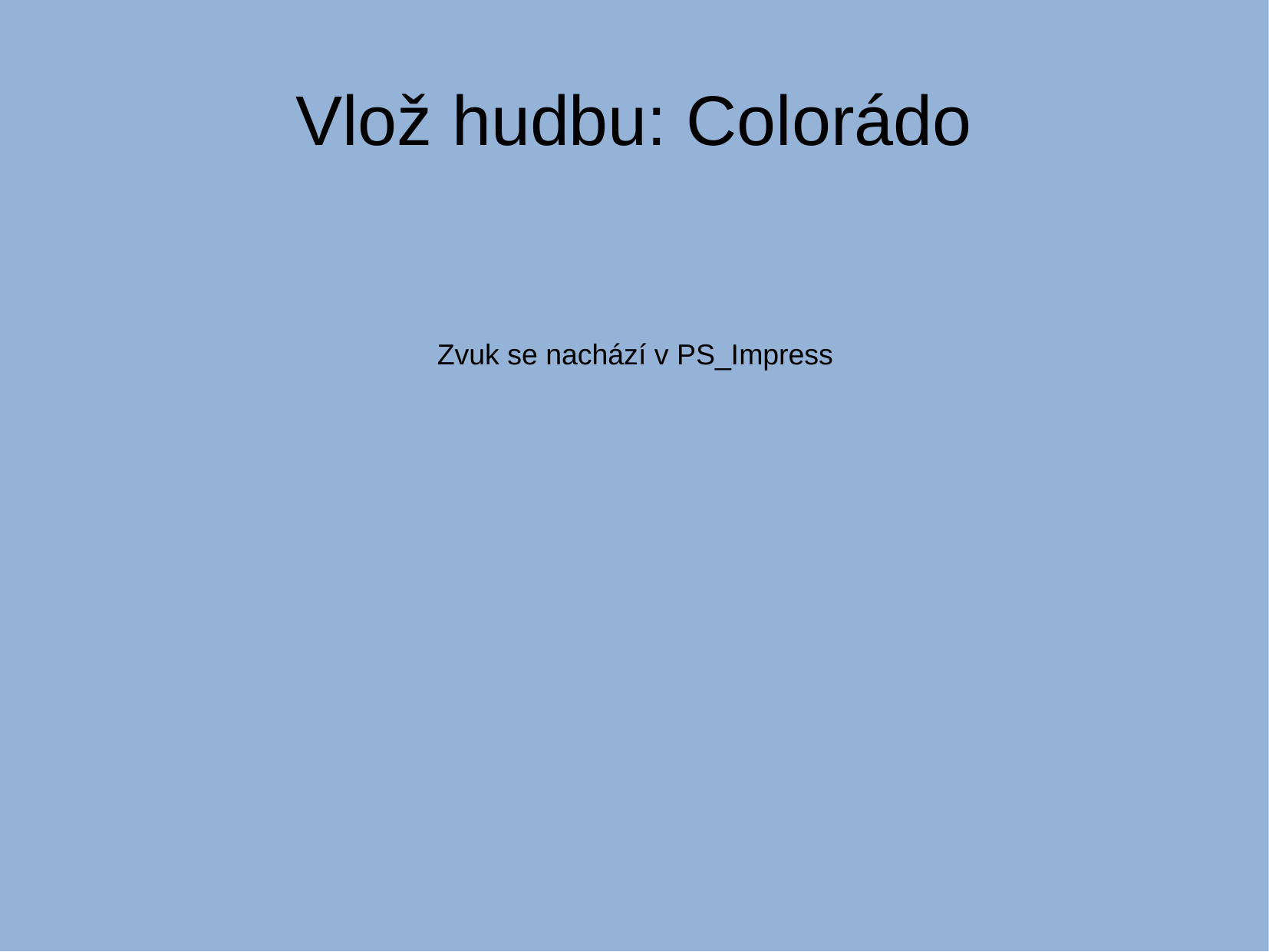

Vlož hudbu: Colorádo
Zvuk se nachází v PS_Impress